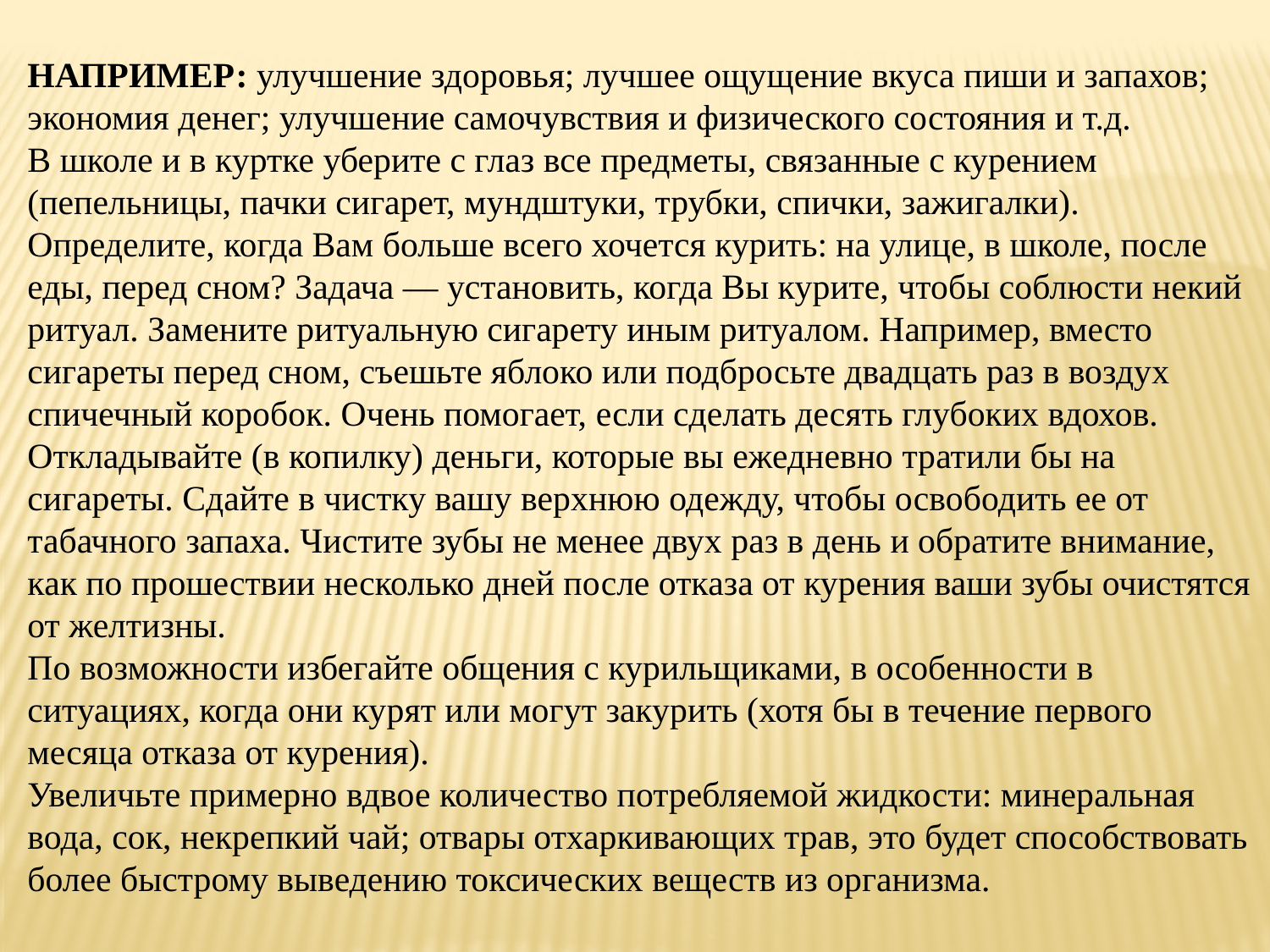

НАПРИМЕР: улучшение здоровья; лучшее ощущение вкуса пиши и запахов; экономия денег; улучшение самочувствия и физического состояния и т.д.
В школе и в куртке уберите с глаз все предметы, связанные с курением (пепельницы, пачки сигарет, мундштуки, трубки, спички, зажигалки).
Определите, когда Вам больше всего хочется курить: на улице, в школе, после еды, перед сном? Задача — установить, когда Вы курите, чтобы соблюсти некий ритуал. Замените ритуальную сигарету иным ритуалом. Например, вместо сигареты перед сном, съешьте яблоко или подбросьте двадцать раз в воздух спичечный коробок. Очень помогает, если сделать десять глубоких вдохов.
Откладывайте (в копилку) деньги, которые вы ежедневно тратили бы на сигареты. Сдайте в чистку вашу верхнюю одежду, чтобы освободить ее от табачного запаха. Чистите зубы не менее двух раз в день и обратите внимание, как по прошествии несколько дней после отказа от курения ваши зубы очистятся от желтизны.
По возможности избегайте общения с курильщиками, в особенности в ситуациях, когда они курят или могут закурить (хотя бы в течение первого месяца отказа от курения).
Увеличьте примерно вдвое количество потребляемой жидкости: минеральная вода, сок, некрепкий чай; отвары отхаркивающих трав, это будет способствовать более быстрому выведению токсических веществ из организма.